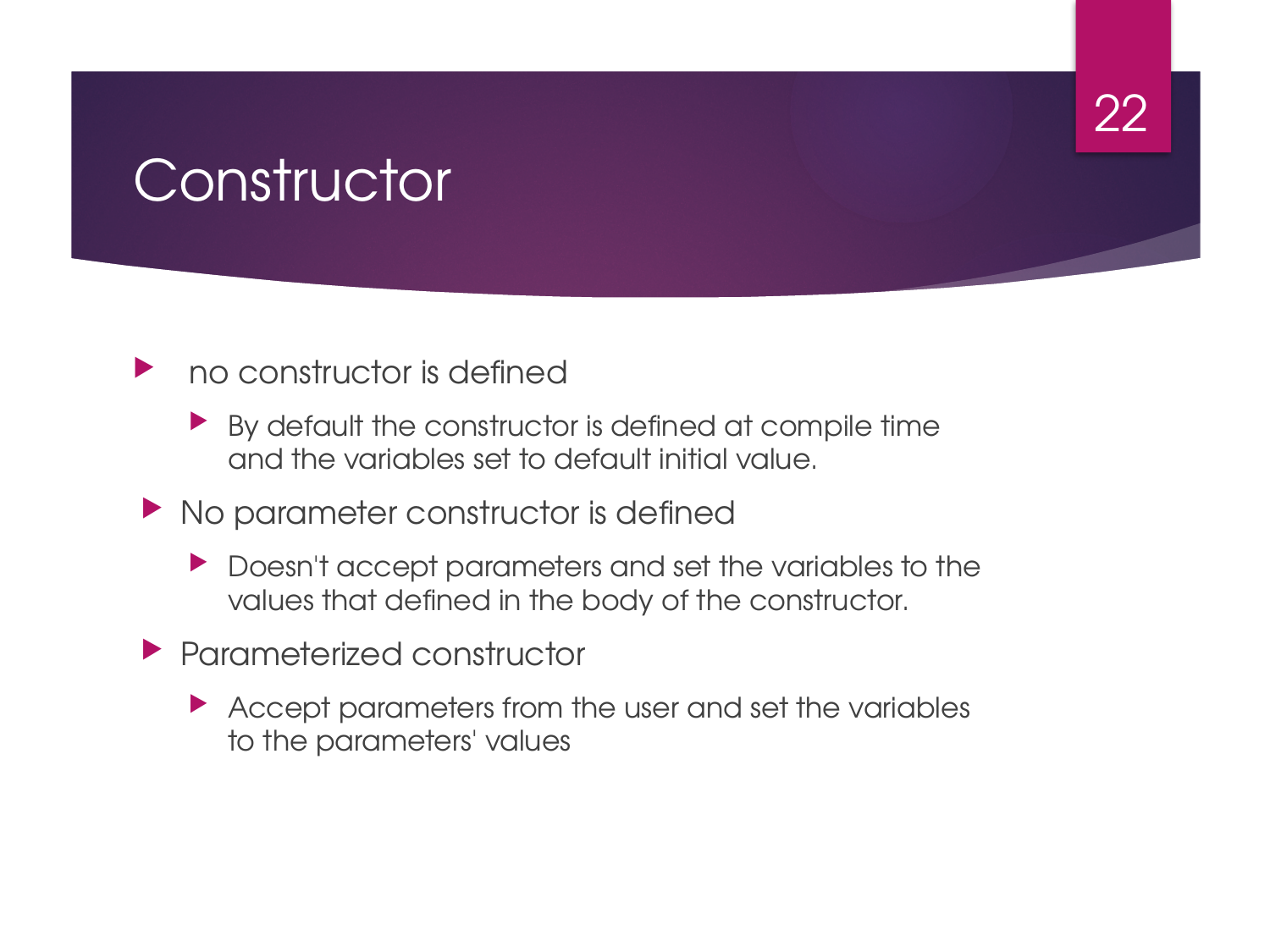

22
# Constructor
 no constructor is defined
By default the constructor is defined at compile time and the variables set to default initial value.
No parameter constructor is defined
Doesn't accept parameters and set the variables to the values that defined in the body of the constructor.
Parameterized constructor
Accept parameters from the user and set the variables to the parameters' values